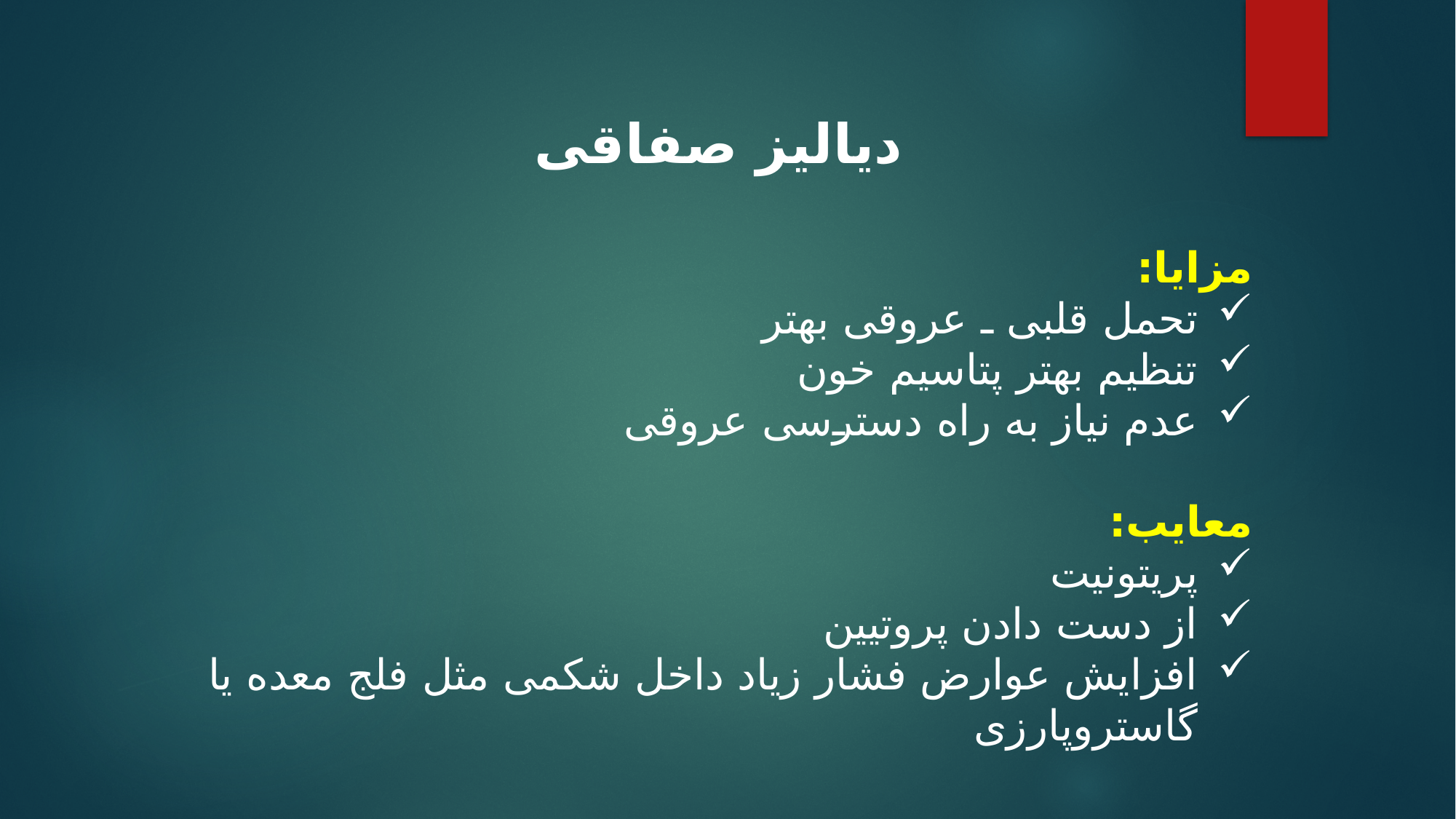

دیالیز صفاقی

مزایا:
تحمل قلبی ـ عروقی بهتر
تنظیم بهتر پتاسیم خون
عدم نیاز به راه دسترسی عروقی

معایب:
پریتونیت
از دست دادن پروتیین
افزایش عوارض فشار زیاد داخل شکمی مثل فلج معده یا گاستروپارزی